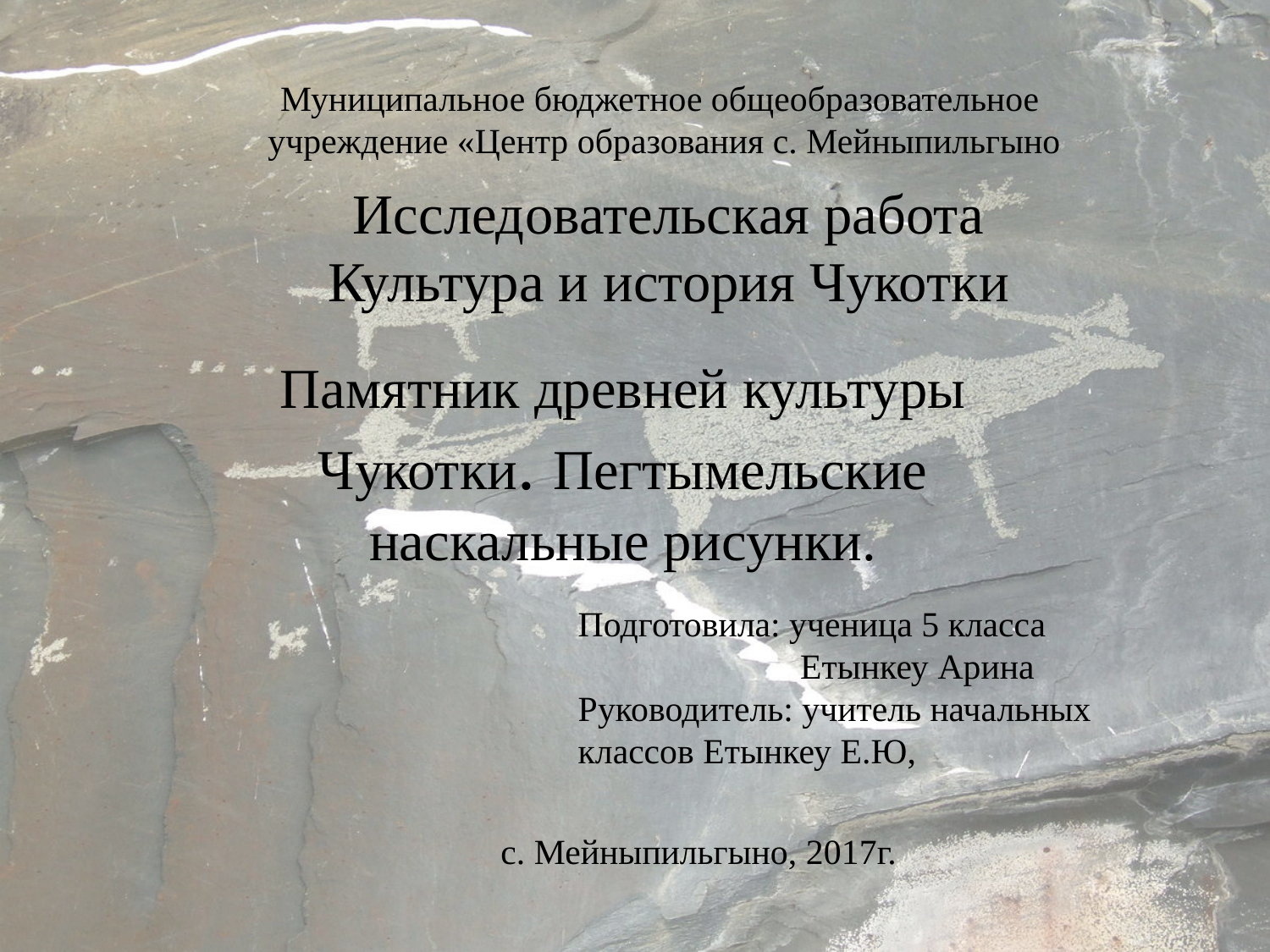

Муниципальное бюджетное общеобразовательное
 учреждение «Центр образования с. Мейныпильгыно
# Исследовательская работа Культура и история Чукотки
Памятник древней культуры Чукотки. Пегтымельские наскальные рисунки.
Подготовила: ученица 5 класса
                         Етынкеу Арина
Руководитель: учитель начальных классов Етынкеу Е.Ю,

с. Мейныпильгыно, 2017г.